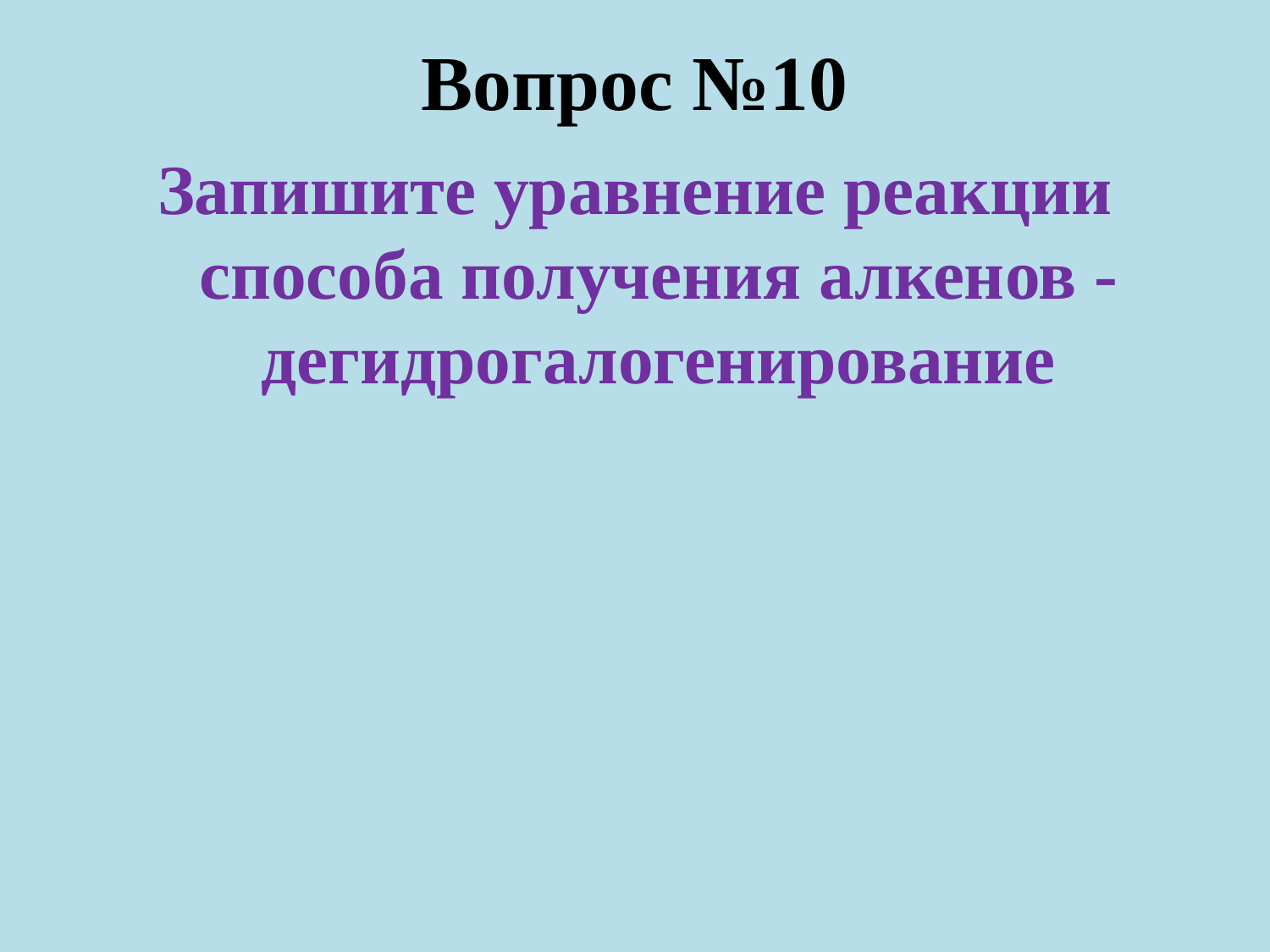

# Вопрос №10
Запишите уравнение реакции способа получения алкенов - дегидрогалогенирование